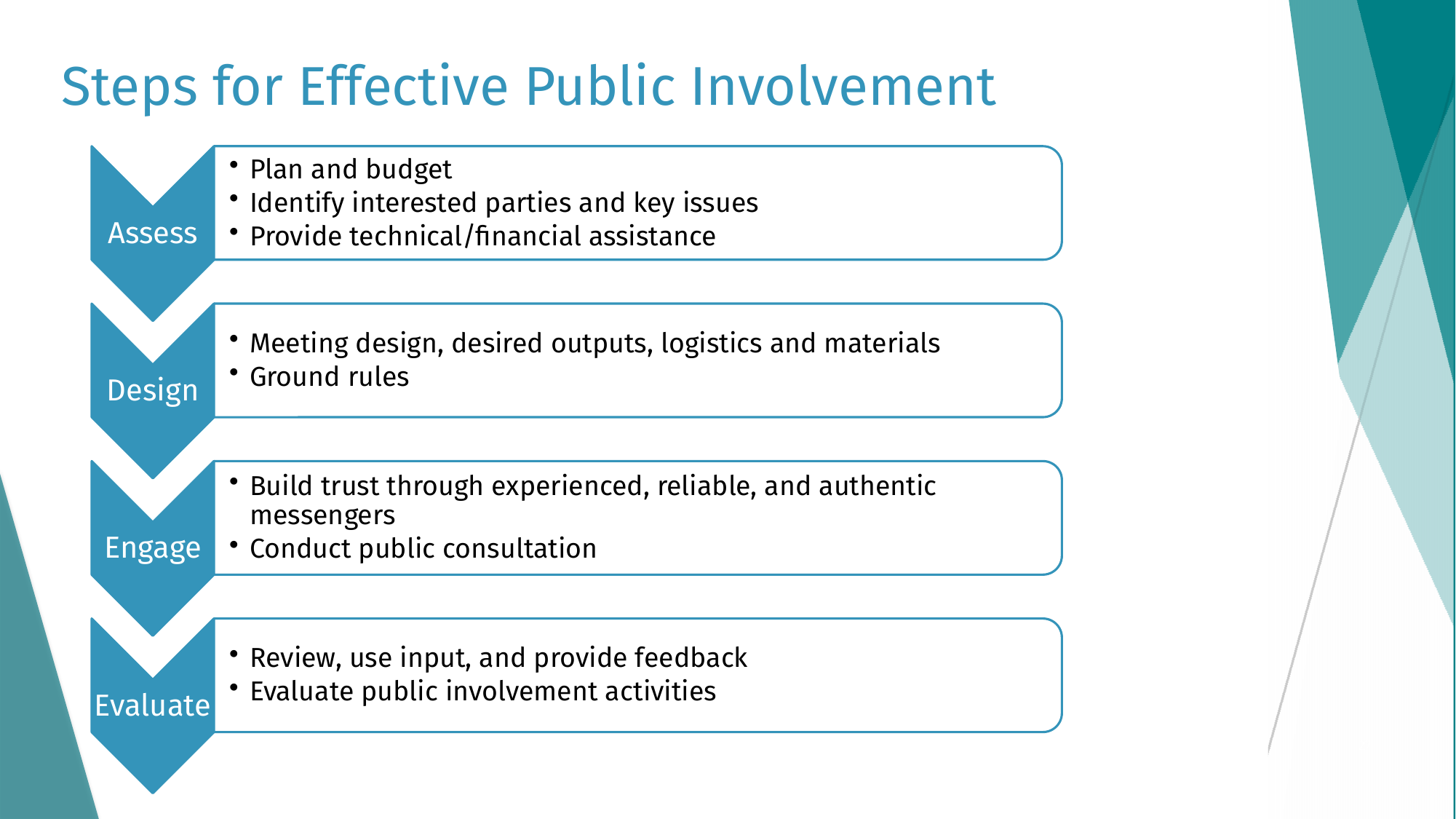

# Steps for Effective Public Involvement
Assess
Plan and budget
Identify interested parties and key issues
Provide technical/financial assistance
Design
Meeting design, desired outputs, logistics and materials
Ground rules
Engage
Build trust through experienced, reliable, and authentic messengers
Conduct public consultation
Evaluate
Review, use input, and provide feedback
Evaluate public involvement activities
27